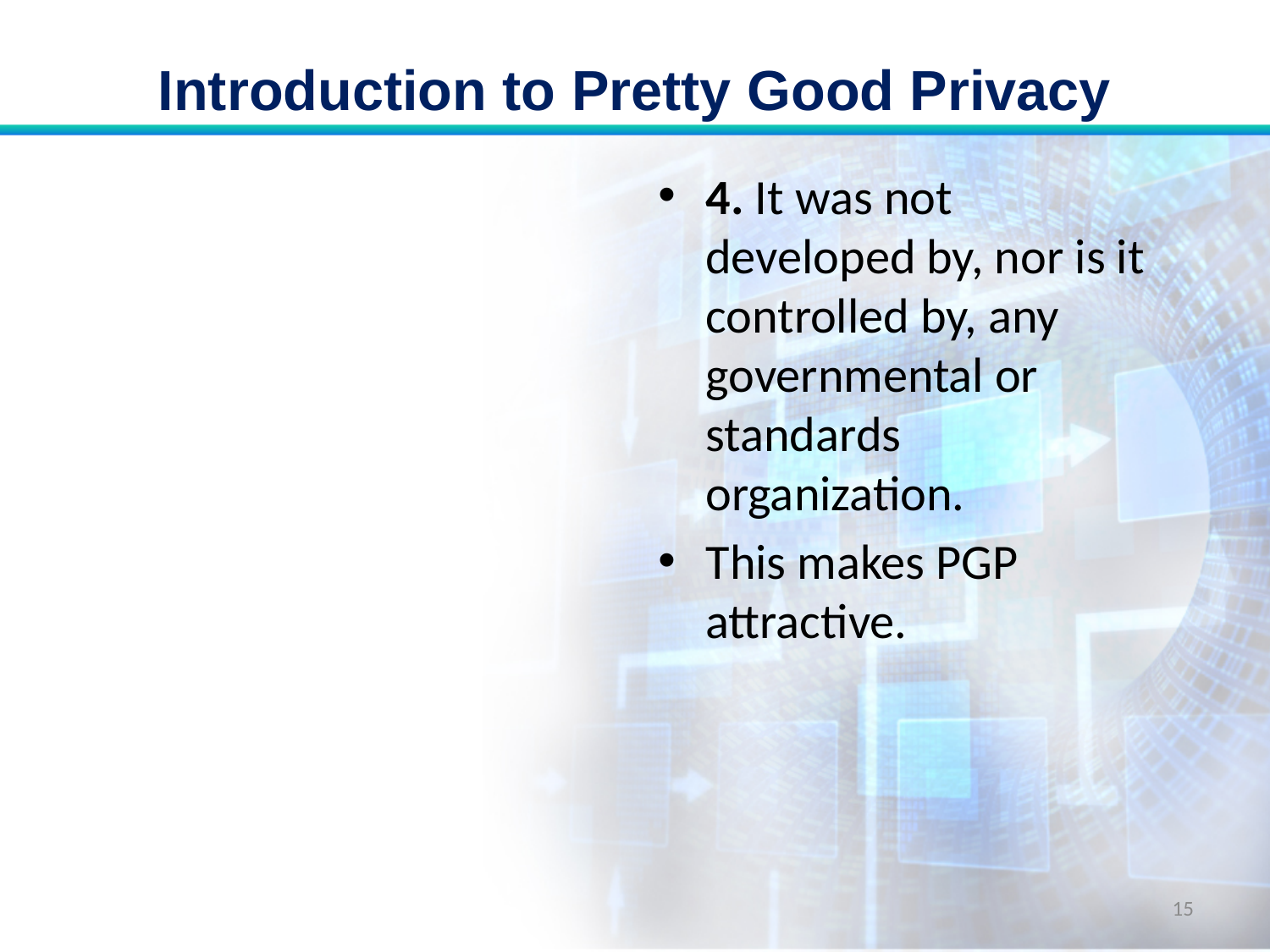

# Introduction to Pretty Good Privacy
4. It was not developed by, nor is it controlled by, any governmental or standards organization.
This makes PGP attractive.
15